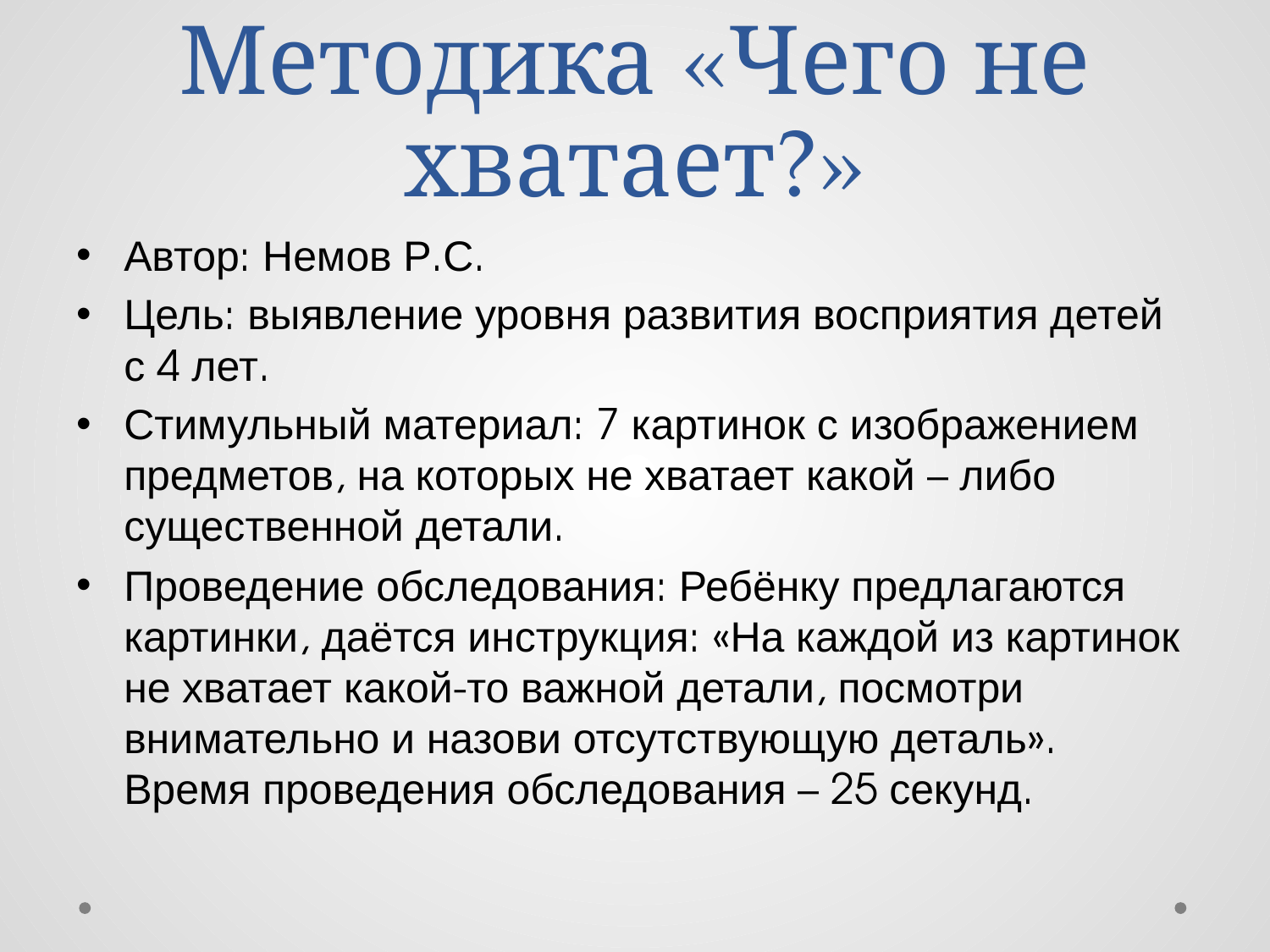

# Методика «Чего не хватает?»
Автор: Немов Р.С.
Цель: выявление уровня развития восприятия детей с 4 лет.
Стимульный материал: 7 картинок с изображением предметов, на которых не хватает какой – либо существенной детали.
Проведение обследования: Ребёнку предлагаются картинки, даётся инструкция: «На каждой из картинок не хватает какой-то важной детали, посмотри внимательно и назови отсутствующую деталь». Время проведения обследования – 25 секунд.